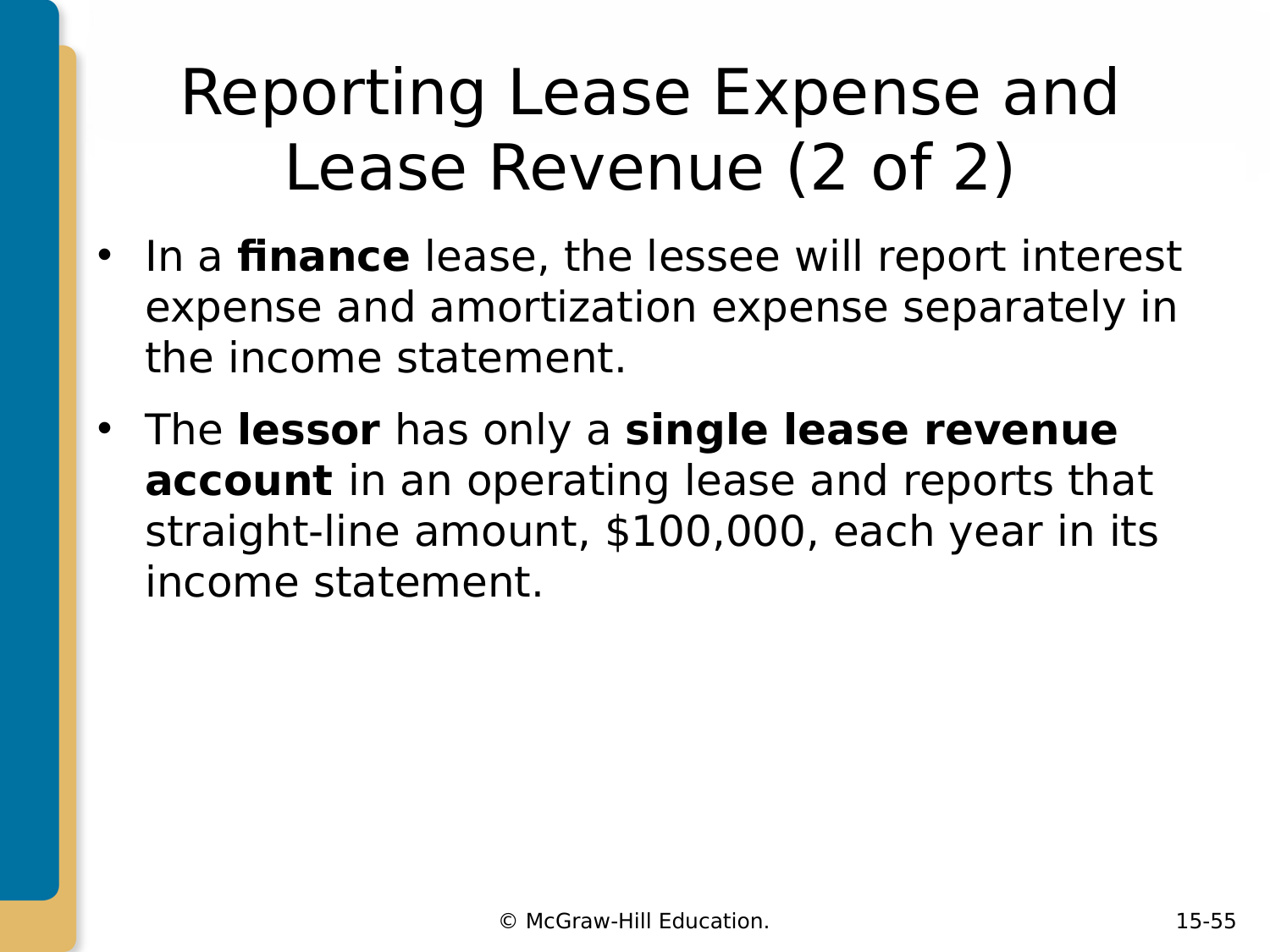

# Reporting Lease Expense and Lease Revenue (2 of 2)
In a finance lease, the lessee will report interest expense and amortization expense separately in the income statement.
The lessor has only a single lease revenue account in an operating lease and reports that straight-line amount, $100,000, each year in its income statement.